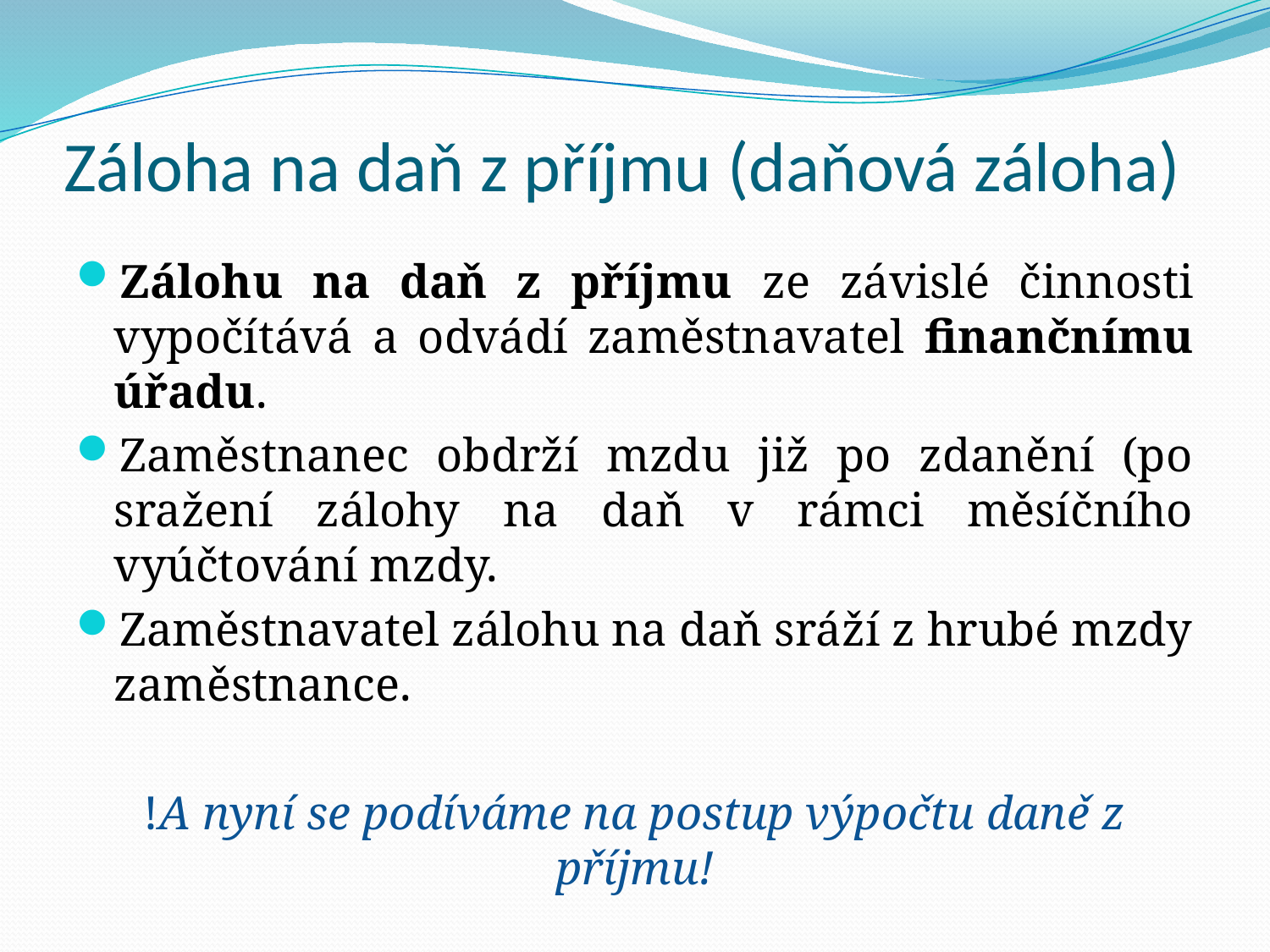

# Záloha na daň z příjmu (daňová záloha)
Zálohu na daň z příjmu ze závislé činnosti vypočítává a odvádí zaměstnavatel finančnímu úřadu.
Zaměstnanec obdrží mzdu již po zdanění (po sražení zálohy na daň v rámci měsíčního vyúčtování mzdy.
Zaměstnavatel zálohu na daň sráží z hrubé mzdy zaměstnance.

!A nyní se podíváme na postup výpočtu daně z příjmu!